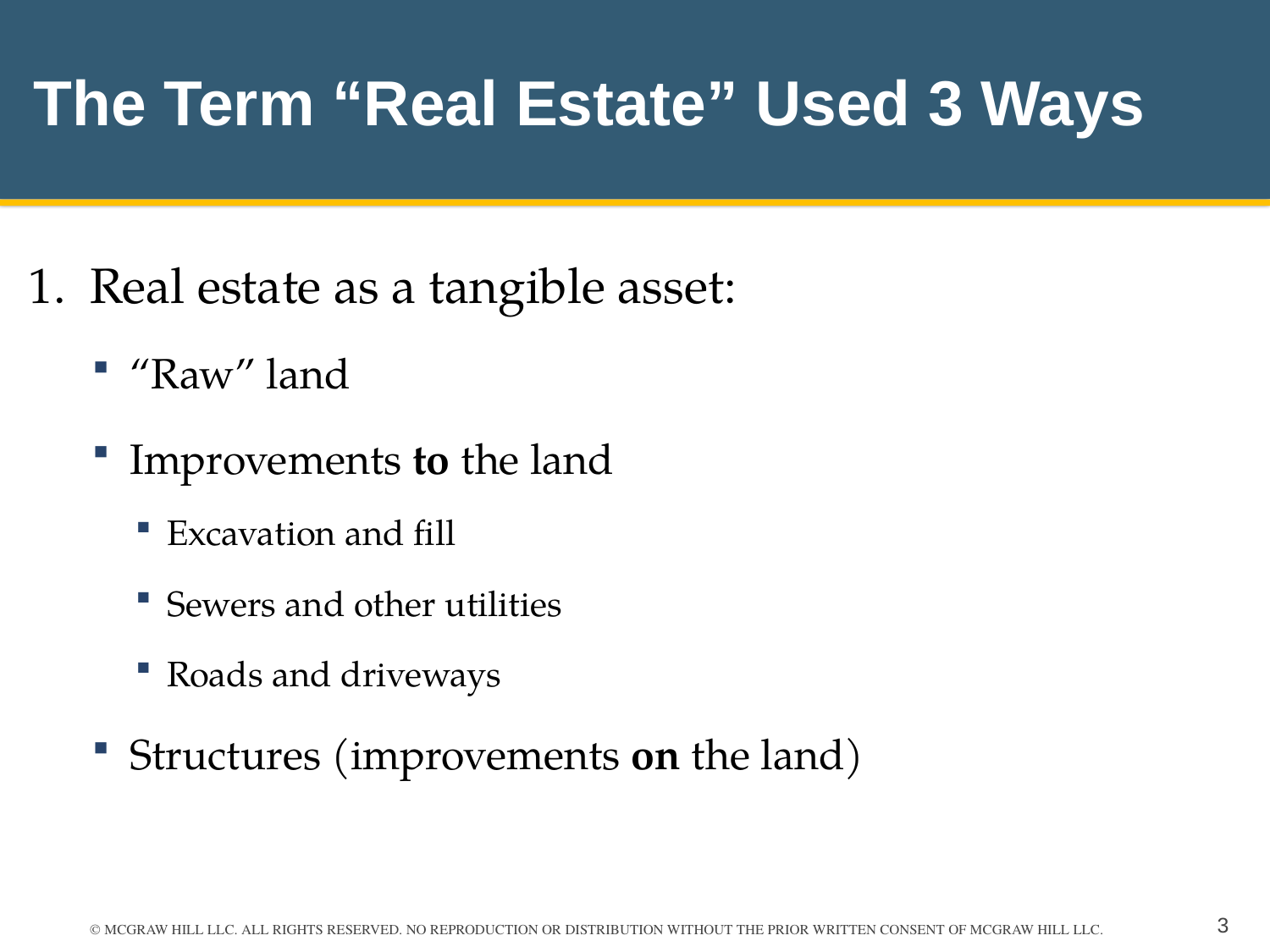

# The Term “Real Estate” Used 3 Ways
1.  Real estate as a tangible asset:
“Raw” land
Improvements to the land
Excavation and fill
Sewers and other utilities
Roads and driveways
Structures (improvements on the land)

© MCGRAW HILL LLC. ALL RIGHTS RESERVED. NO REPRODUCTION OR DISTRIBUTION WITHOUT THE PRIOR WRITTEN CONSENT OF MCGRAW HILL LLC.
3